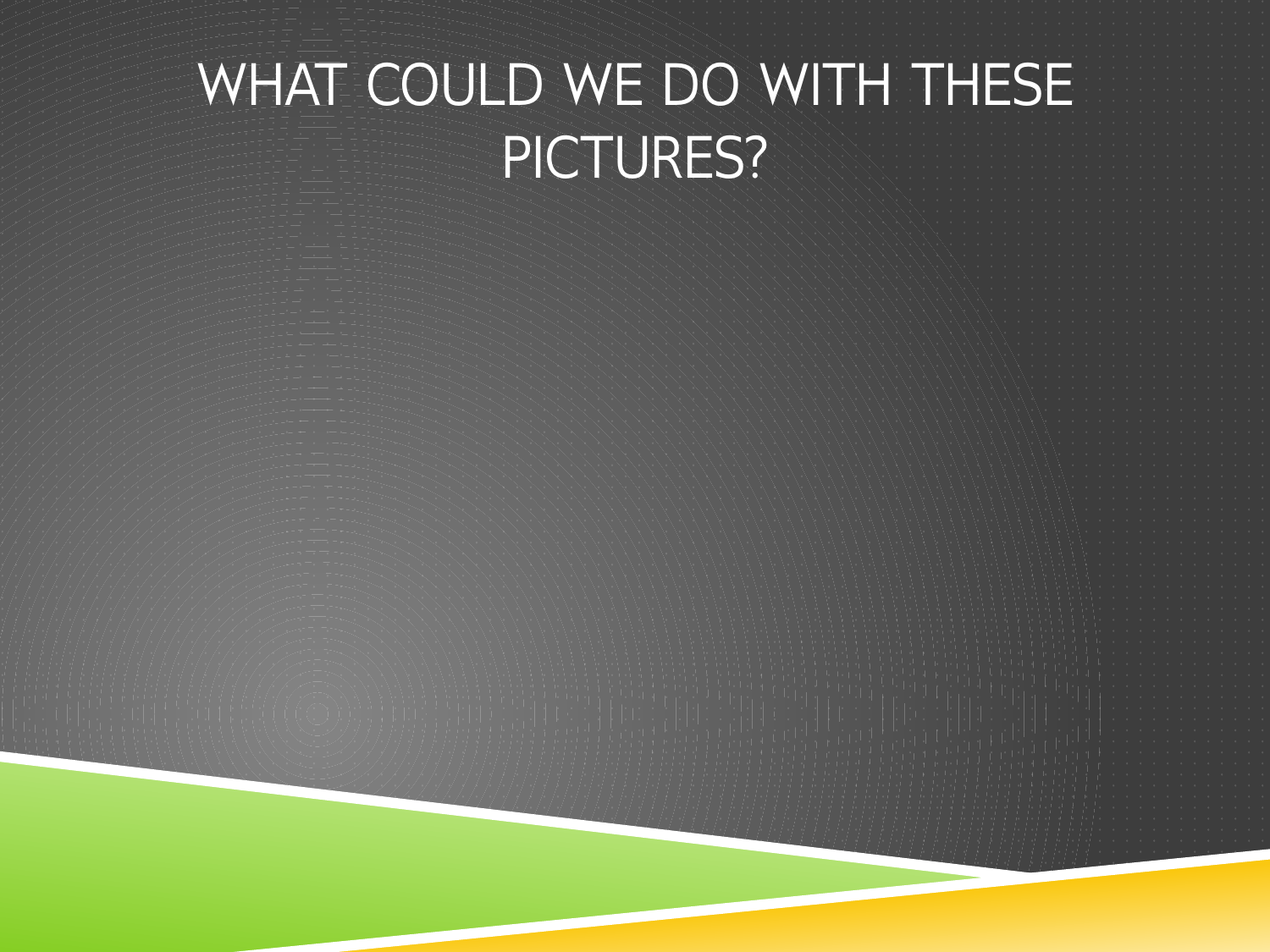

# What could we do with these pictures?